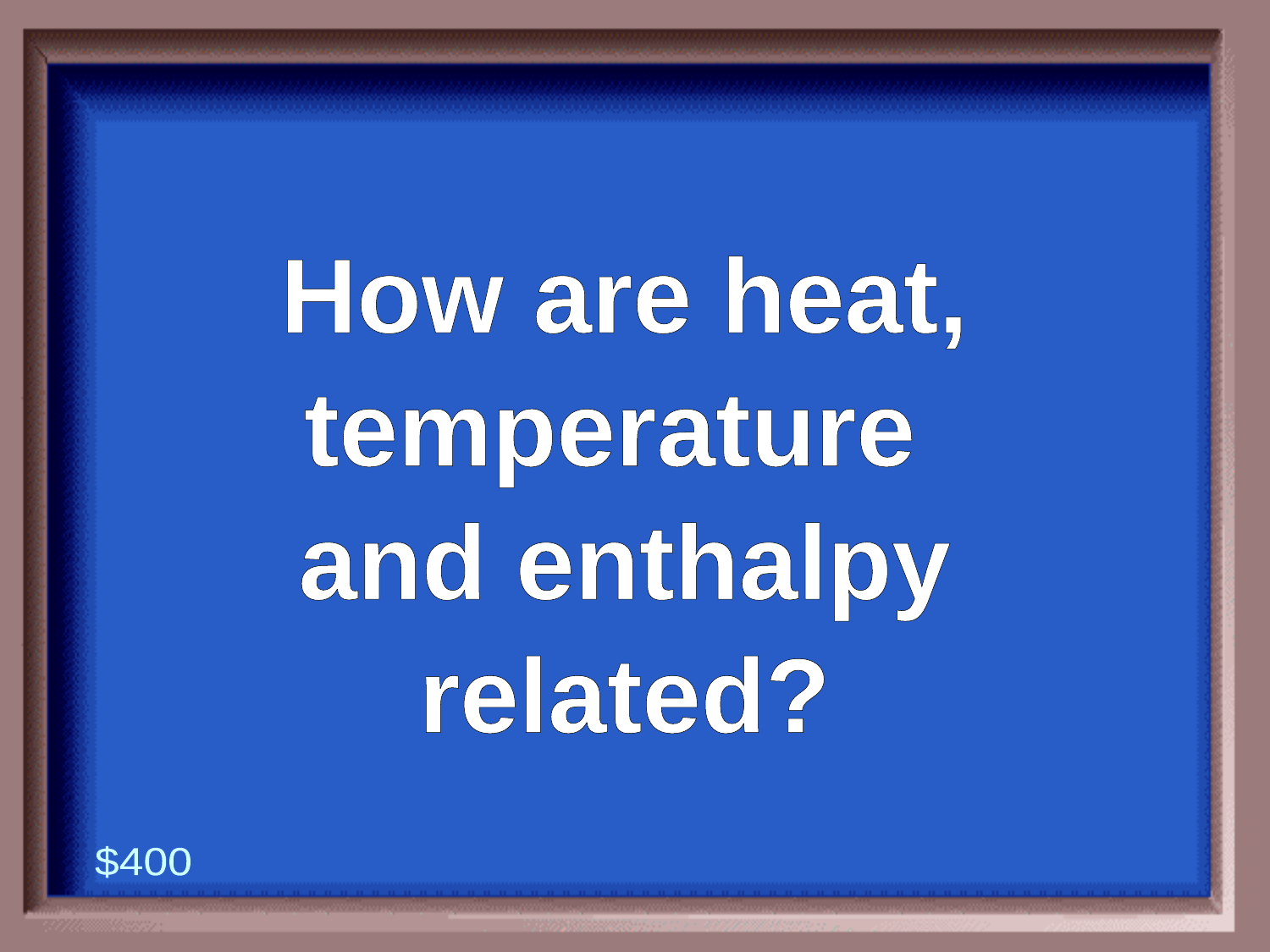

How are heat, temperature  and enthalpy related?

$400